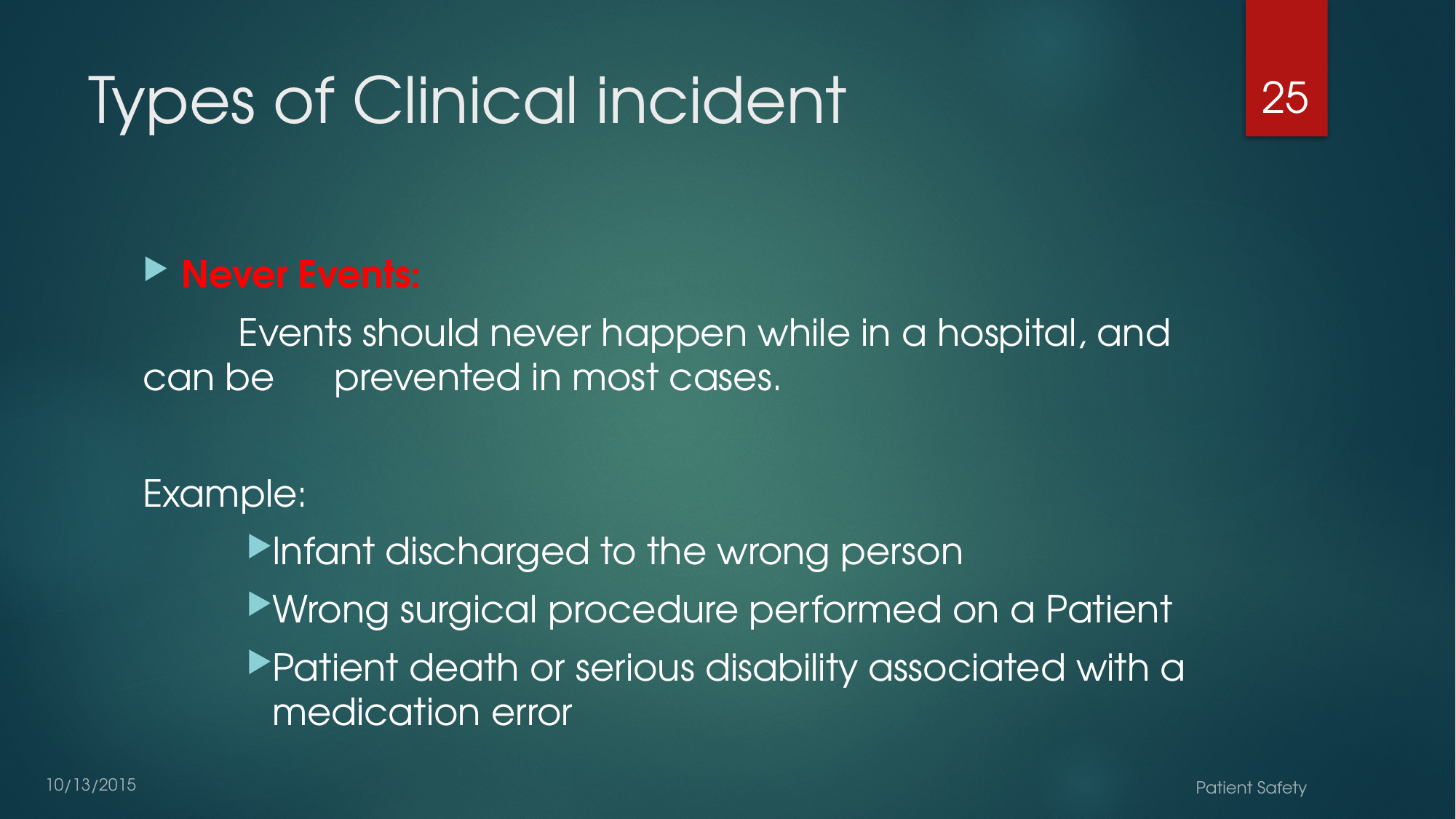

25
# Types of Clinical incident
Never Events:
	Events should never happen while in a hospital, and can be 	prevented in most cases.

Example:
Infant discharged to the wrong person
Wrong surgical procedure performed on a Patient
Patient death or serious disability associated with a medication error

10/13/2015
Patient Safety